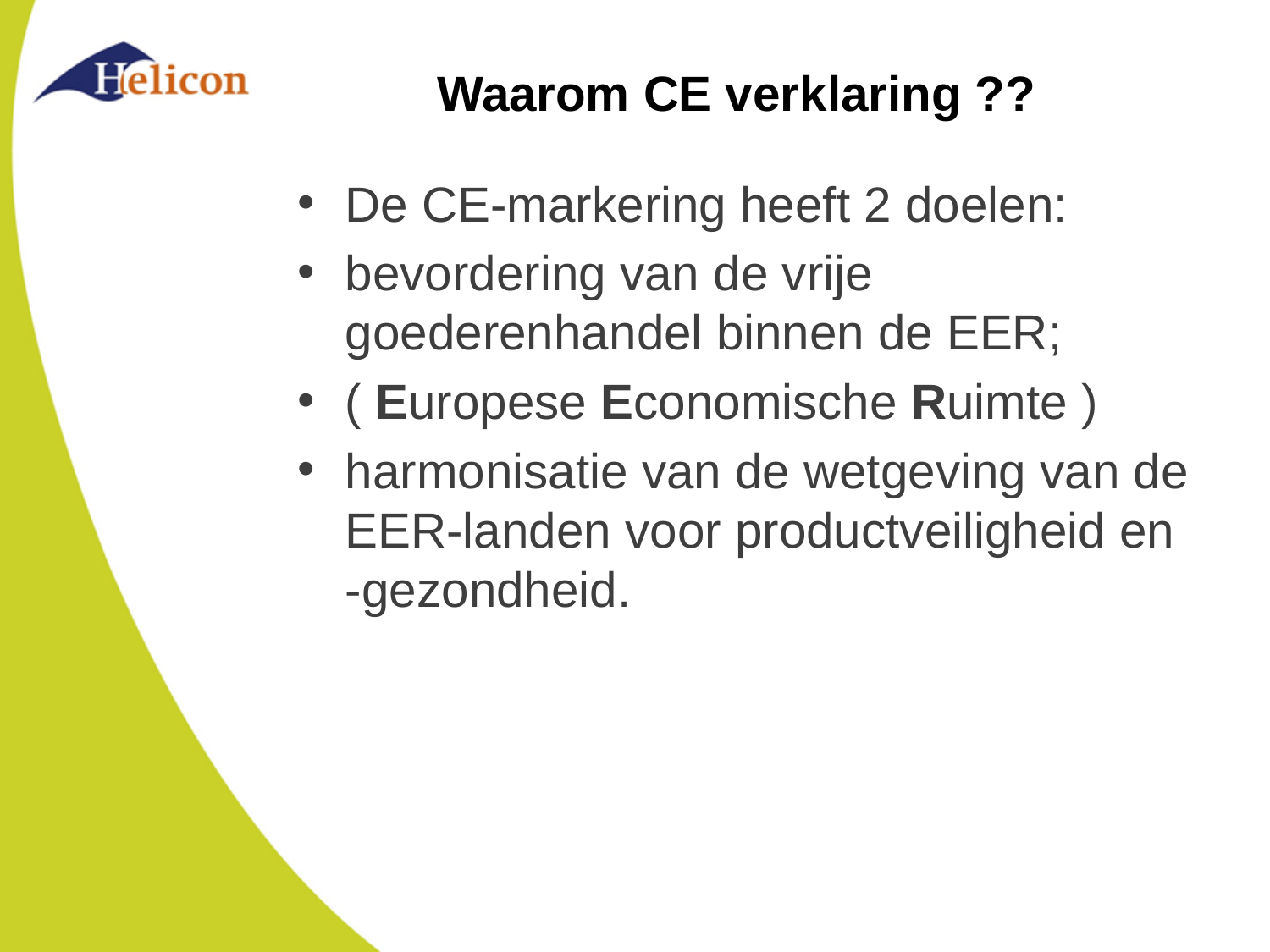

# Waarom CE verklaring ??
De CE-markering heeft 2 doelen:
bevordering van de vrije goederenhandel binnen de EER;
( Europese Economische Ruimte )
harmonisatie van de wetgeving van de EER-landen voor productveiligheid en -gezondheid.